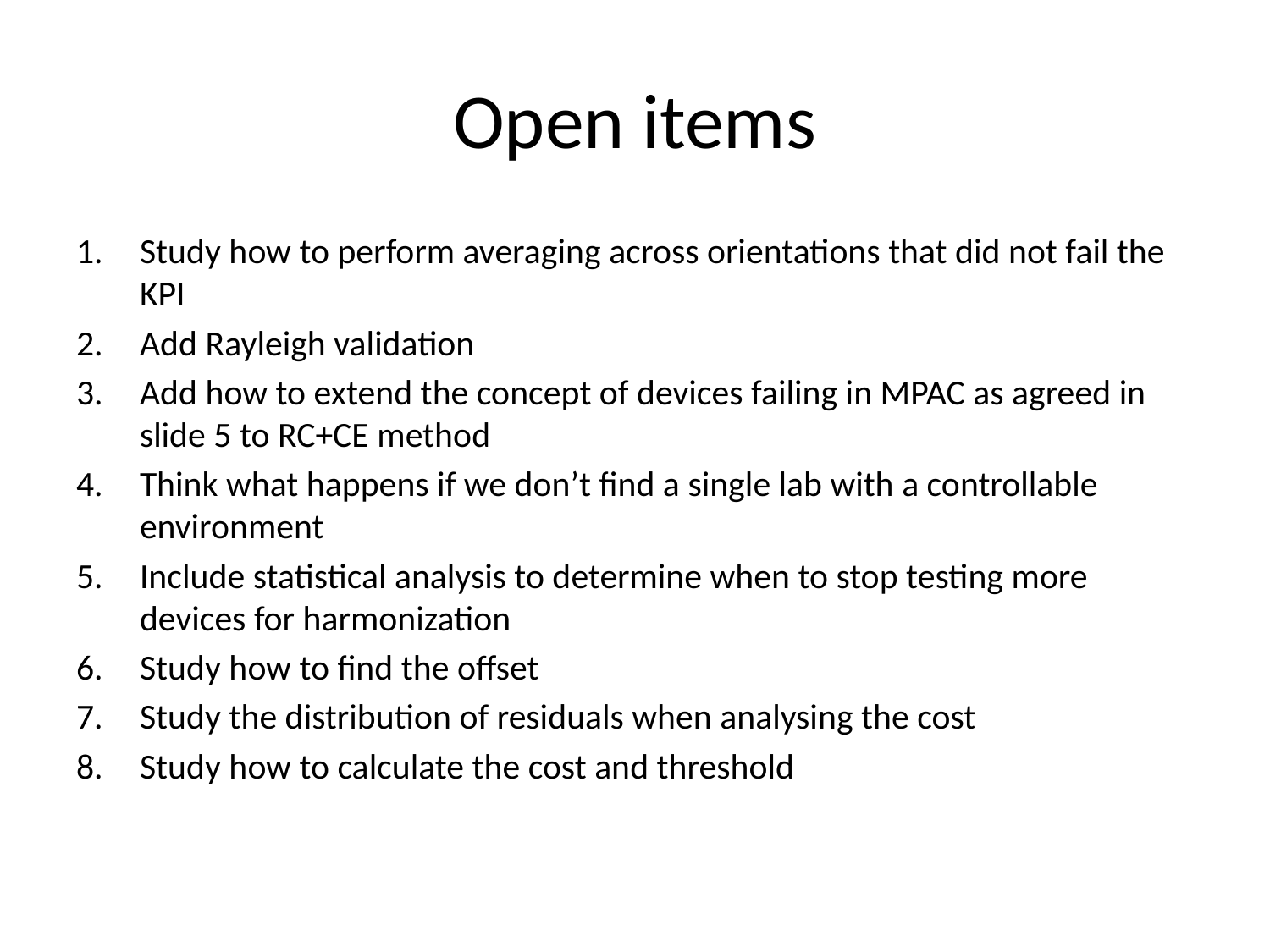

# Open items
Study how to perform averaging across orientations that did not fail the KPI
Add Rayleigh validation
Add how to extend the concept of devices failing in MPAC as agreed in slide 5 to RC+CE method
Think what happens if we don’t find a single lab with a controllable environment
Include statistical analysis to determine when to stop testing more devices for harmonization
Study how to find the offset
Study the distribution of residuals when analysing the cost
Study how to calculate the cost and threshold